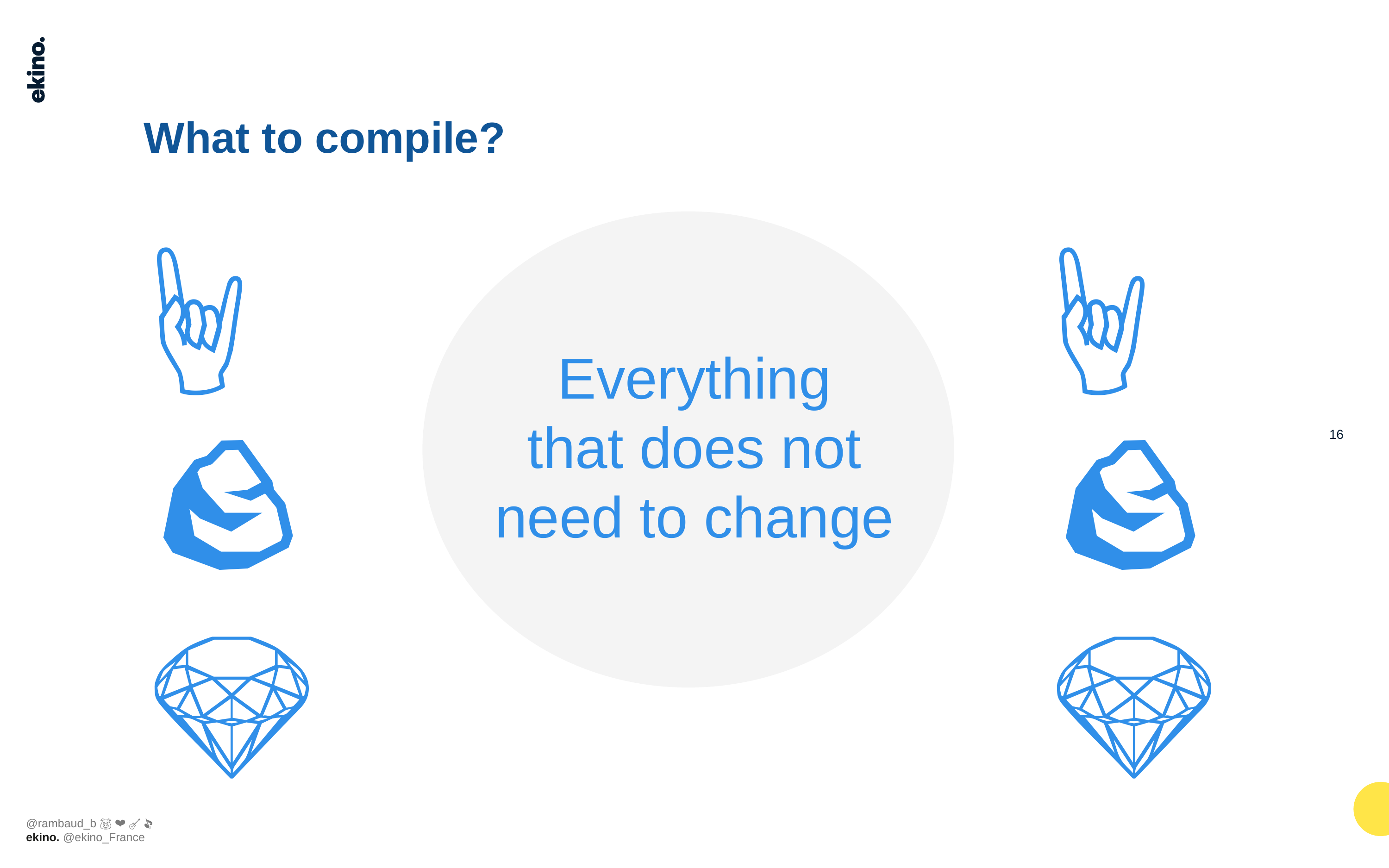

# What to compile?
🤘
🪨
💎
🤘
🪨
💎

Everything
that does not
need to change
16
@rambaud_b 🐷 ❤️ 🎸 🎵
ekino. @ekino_France